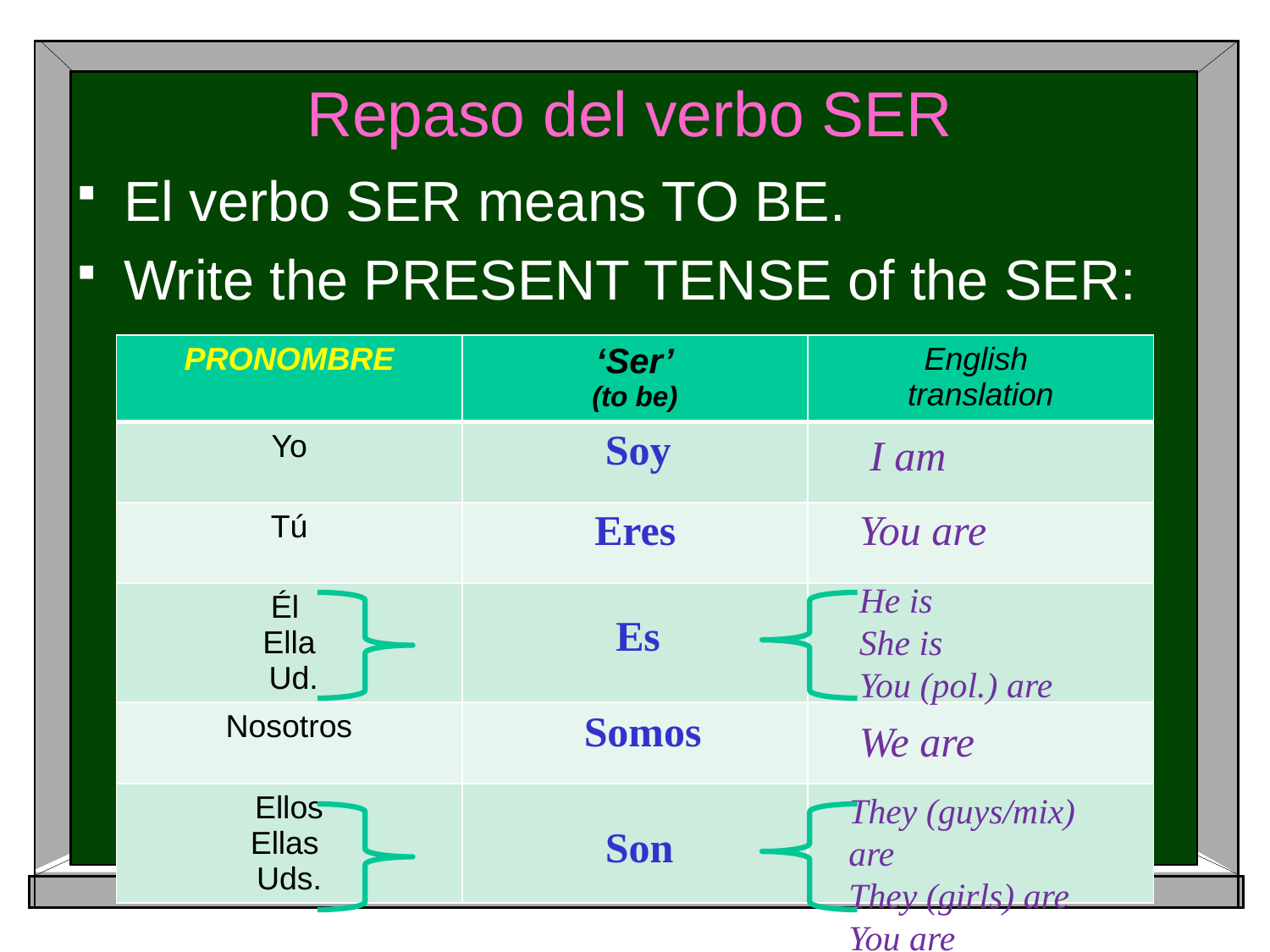

# Repaso del verbo SER
El verbo SER means TO BE.
Write the PRESENT TENSE of the SER:
| PRONOMBRE | ‘Ser’ (to be) | English translation |
| --- | --- | --- |
| Yo |  |  |
| Tú |  |  |
| Él Ella Ud. |  |  |
| Nosotros |  |  |
| Ellos Ellas Uds. |  |  |
Soy
I am
Eres
You are
He is
She is
You (pol.) are

Es
Somos
We are
They (guys/mix) are
They (girls) are
You are

Son